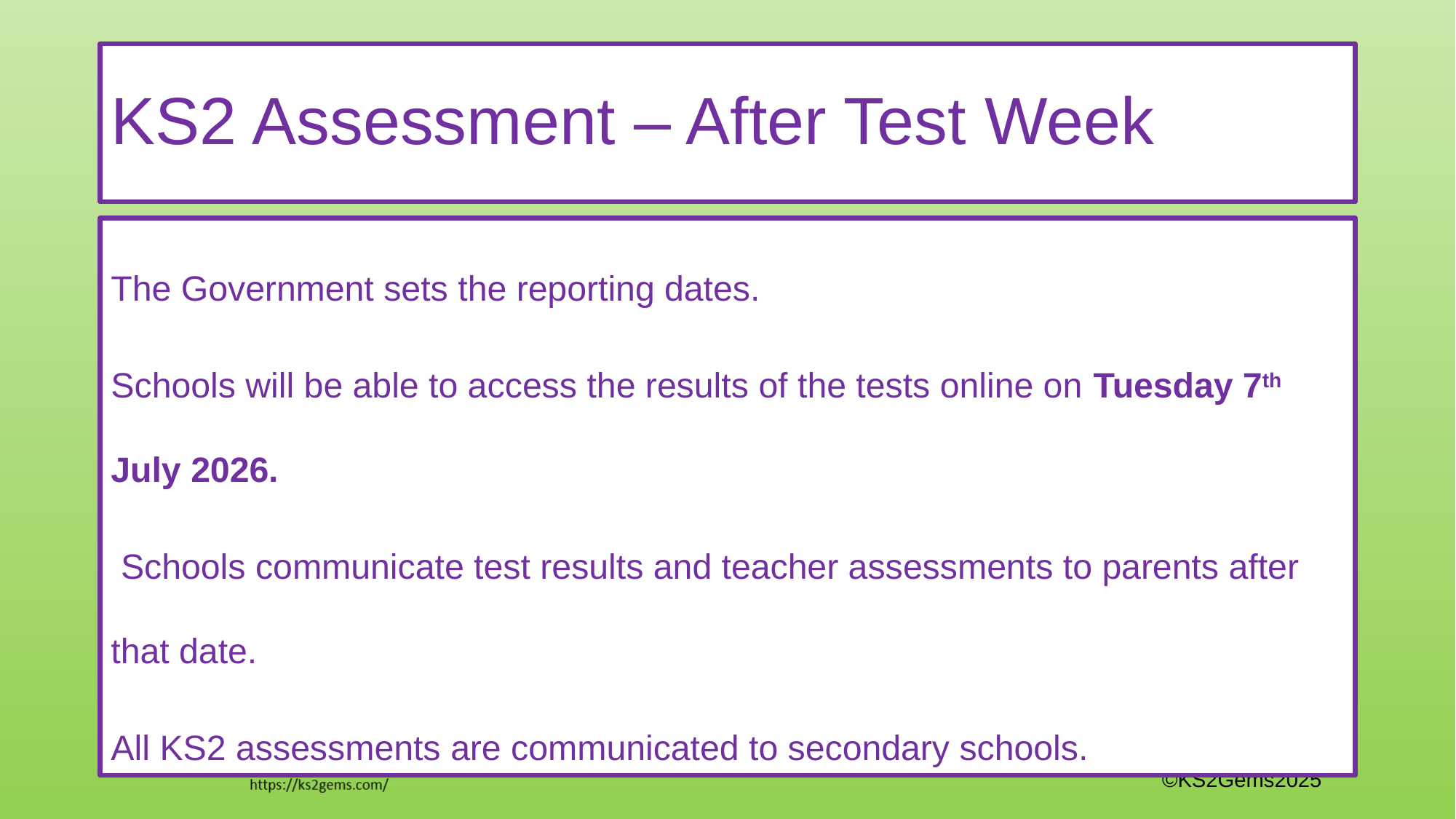

# KS2 Assessment – After Test Week
The Government sets the reporting dates.
Schools will be able to access the results of the tests online on Tuesday 7th July 2026.
 Schools communicate test results and teacher assessments to parents after that date.
All KS2 assessments are communicated to secondary schools.